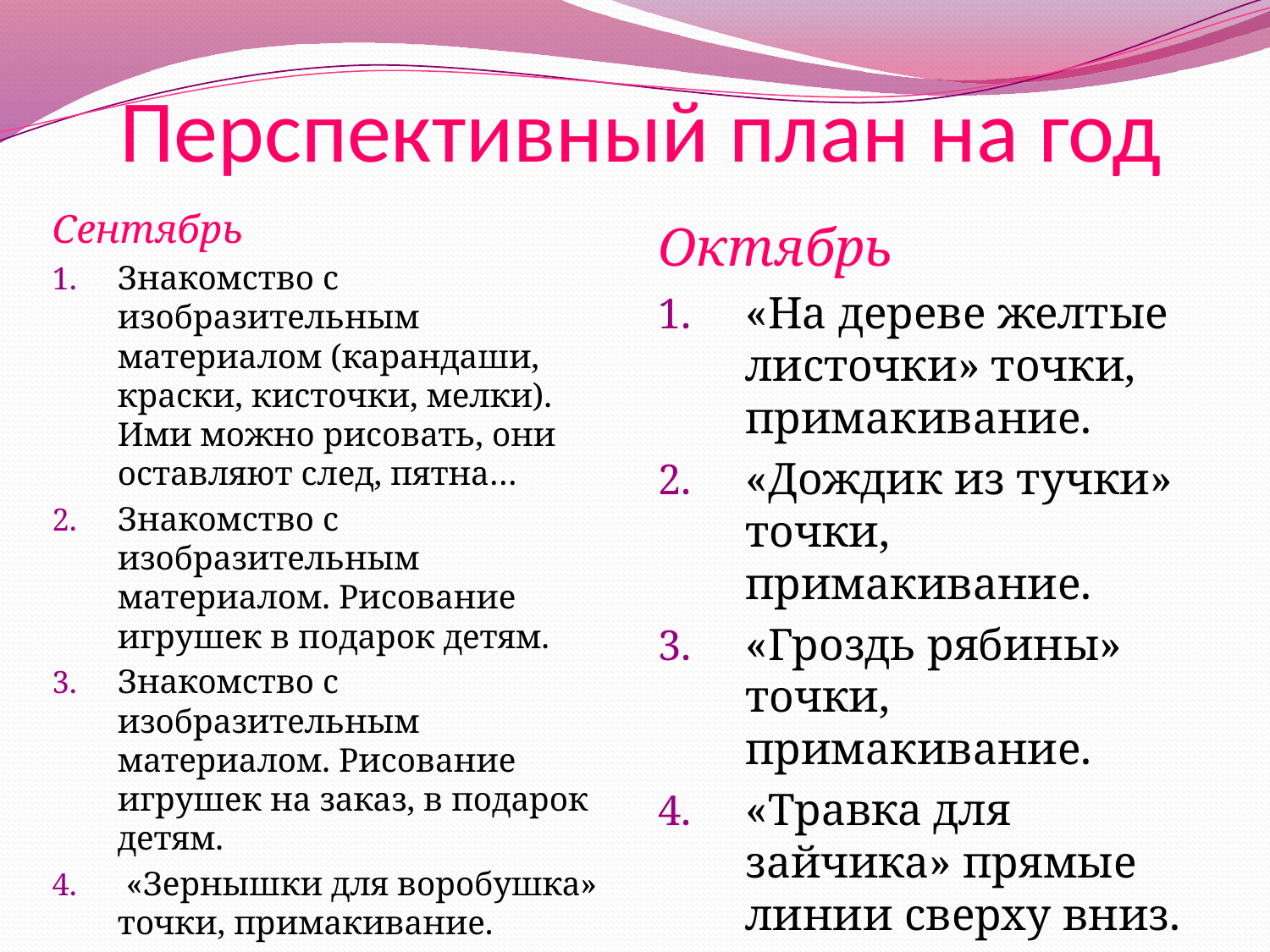

# Перспективный план на год
Сентябрь
Знакомство с изобразительным материалом (карандаши, краски, кисточки, мелки). Ими можно рисовать, они оставляют след, пятна…
Знакомство с изобразительным материалом. Рисование игрушек в подарок детям.
Знакомство с изобразительным материалом. Рисование игрушек на заказ, в подарок детям.
 «Зернышки для воробушка» точки, примакивание.

Октябрь
«На дереве желтые листочки» точки, примакивание.
«Дождик из тучки» точки, примакивание.
«Гроздь рябины» точки, примакивание.
«Травка для зайчика» прямые линии сверху вниз.